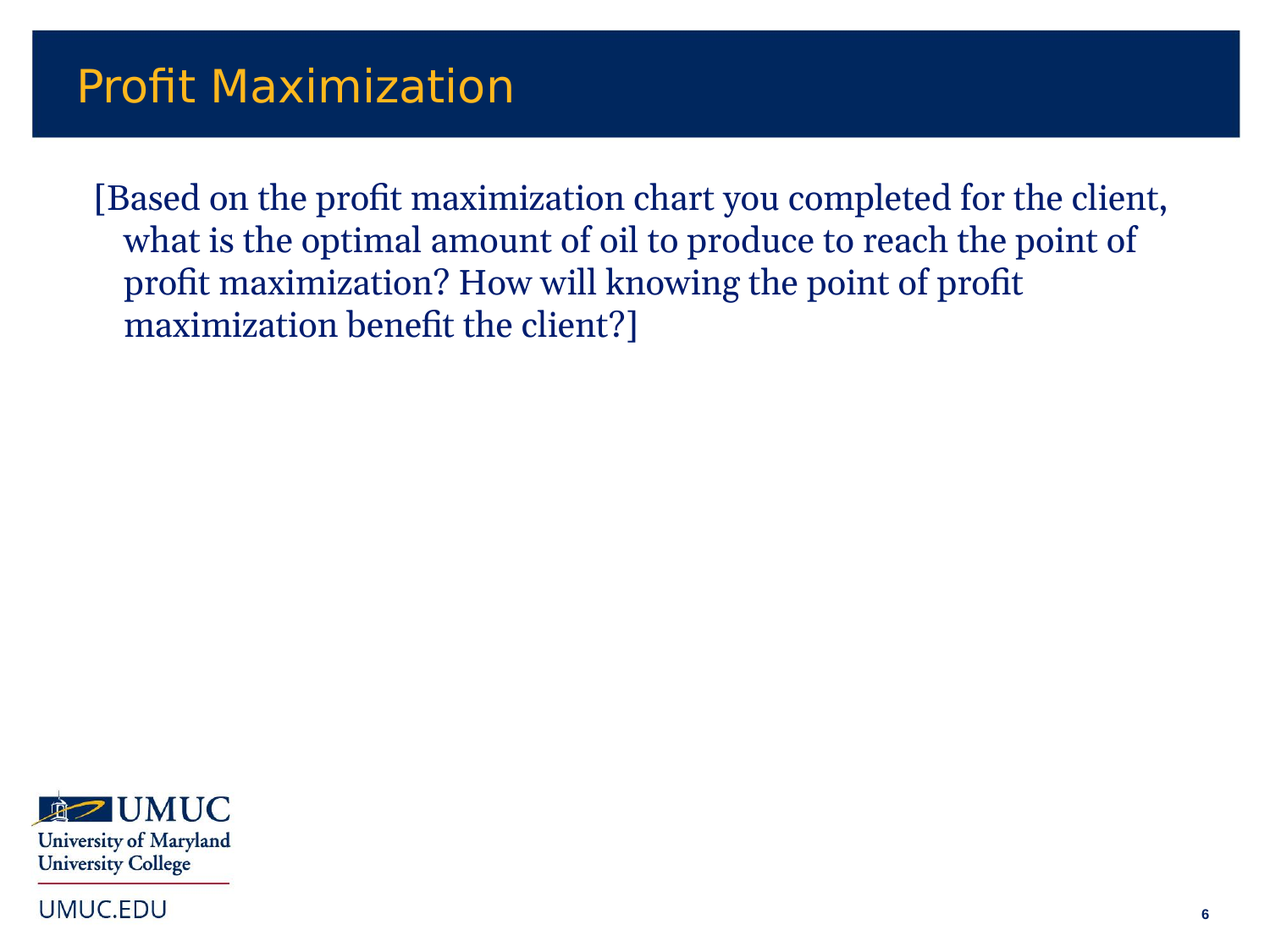

# Profit Maximization
[Based on the profit maximization chart you completed for the client, what is the optimal amount of oil to produce to reach the point of profit maximization? How will knowing the point of profit maximization benefit the client?]